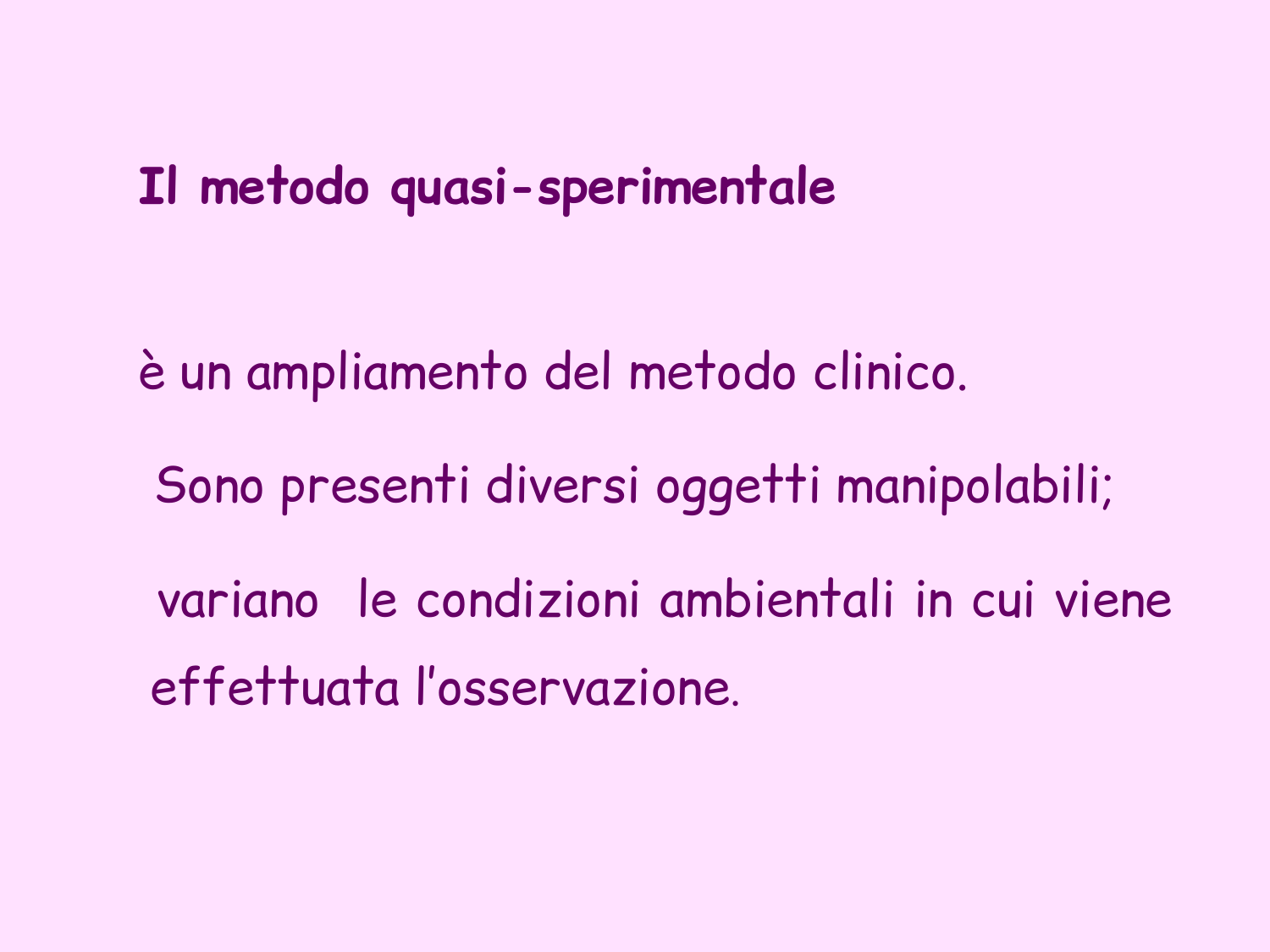

Il metodo quasi-sperimentale

è un ampliamento del metodo clinico.
 Sono presenti diversi oggetti manipolabili;
 variano  le condizioni ambientali in cui viene effettuata l’osservazione.